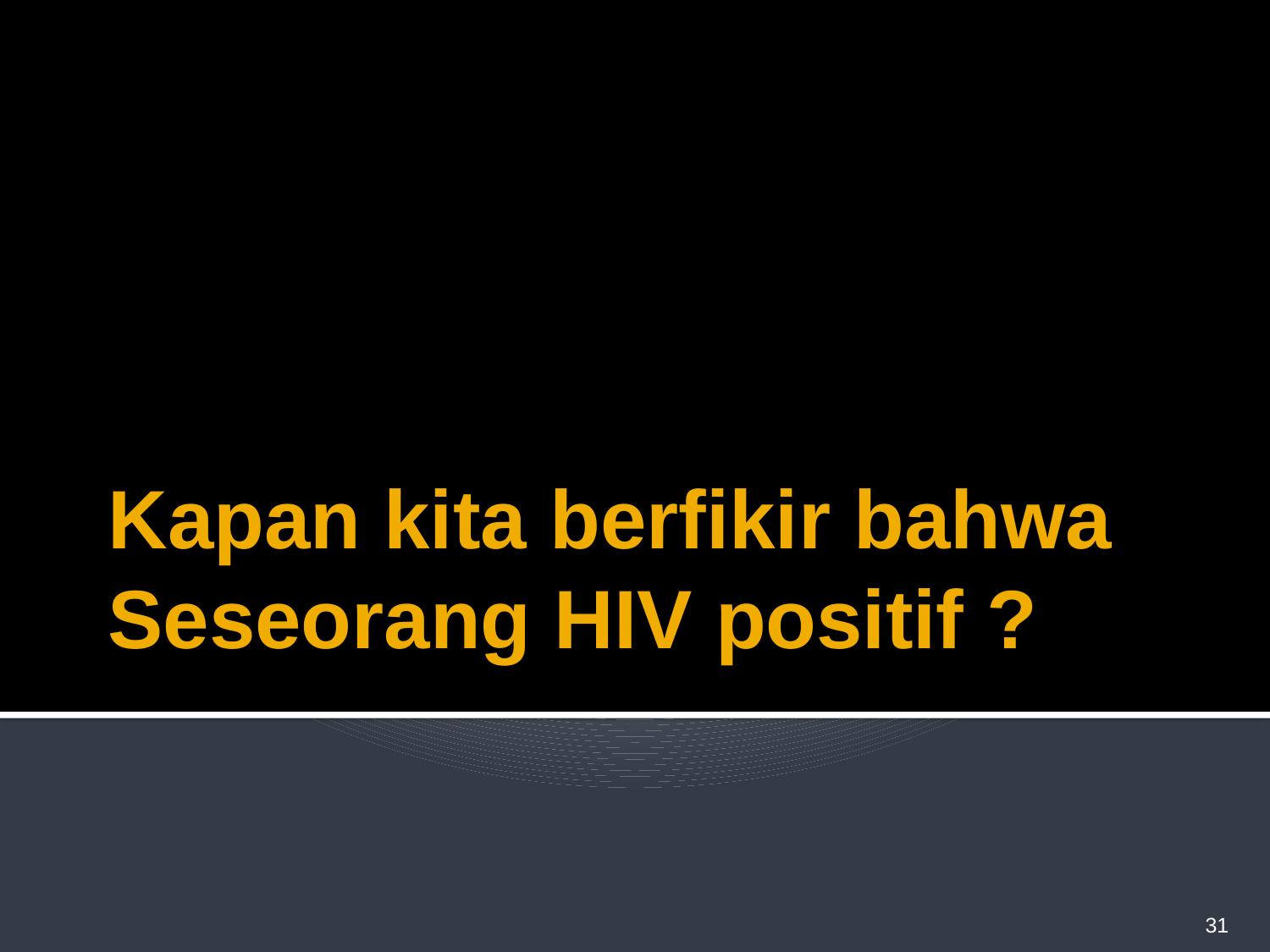

# Kapan kita berfikir bahwa Seseorang HIV positif ?
31